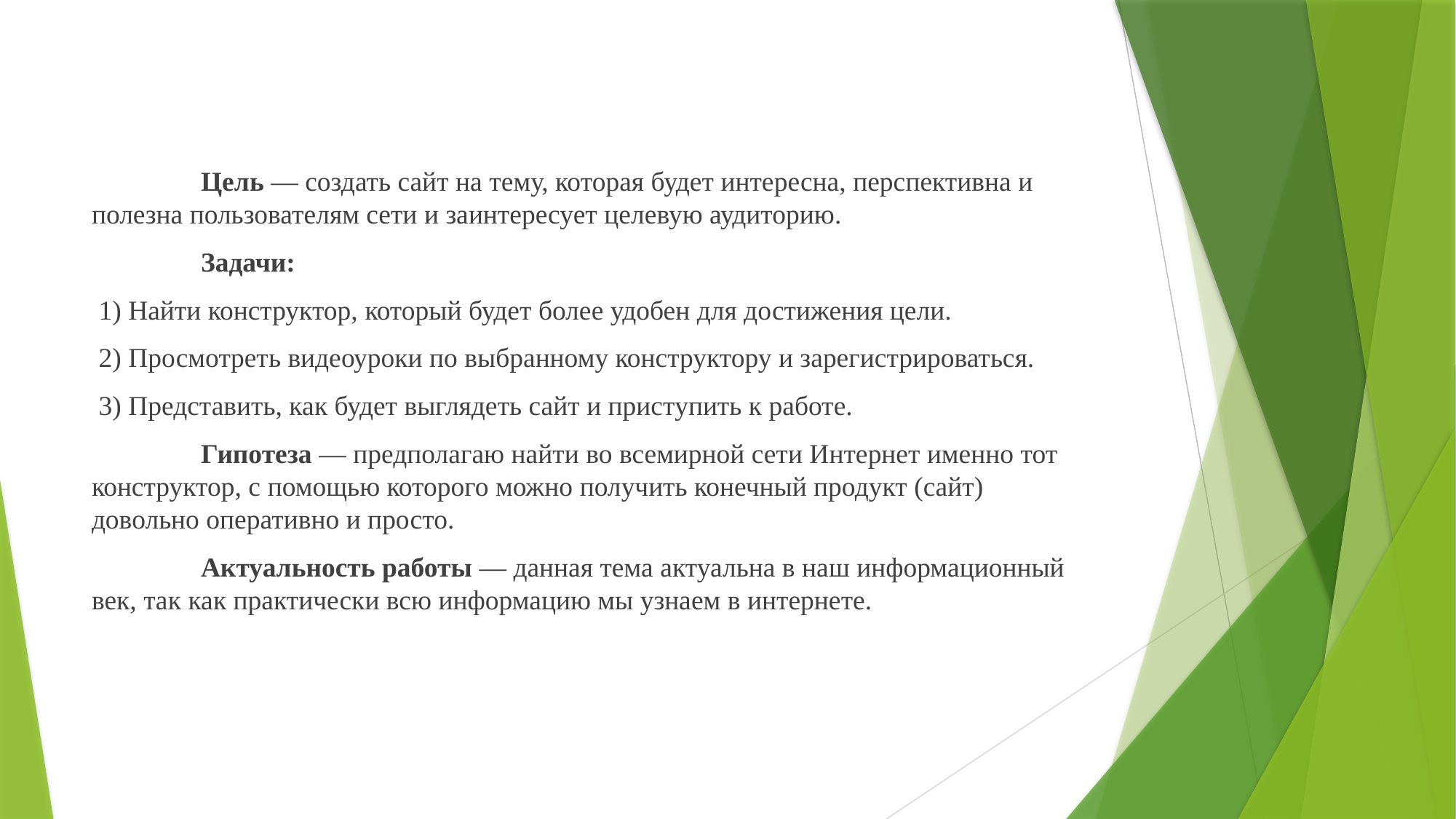

Цель — создать сайт на тему, которая будет интересна, перспективна и полезна пользователям сети и заинтересует целевую аудиторию.
	Задачи:
 1) Найти конструктор, который будет более удобен для достижения цели.
 2) Просмотреть видеоуроки по выбранному конструктору и зарегистрироваться.
 3) Представить, как будет выглядеть сайт и приступить к работе.
	Гипотеза — предполагаю найти во всемирной сети Интернет именно тот конструктор, с помощью которого можно получить конечный продукт (сайт) довольно оперативно и просто.
	Актуальность работы — данная тема актуальна в наш информационный век, так как практически всю информацию мы узнаем в интернете.